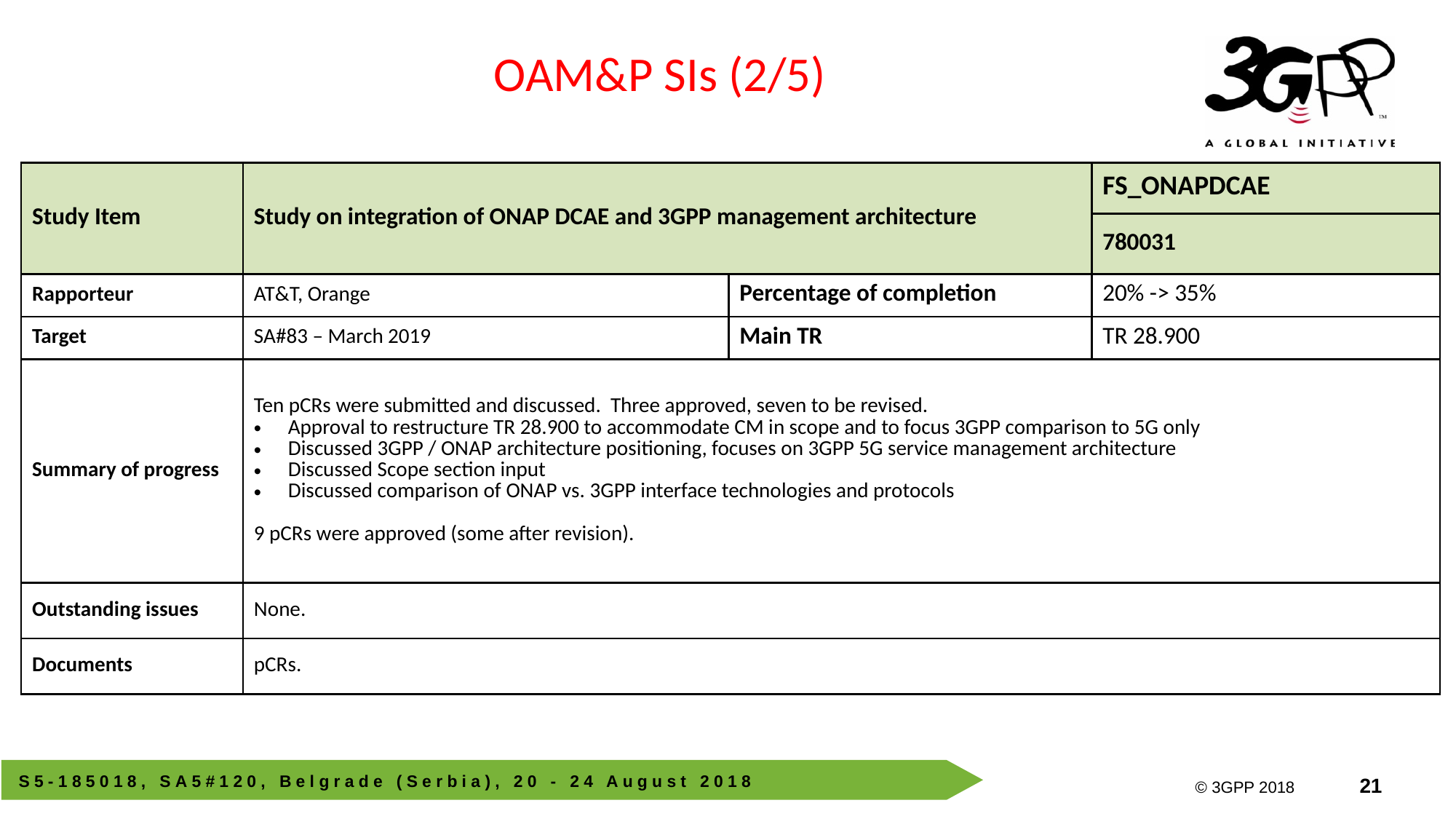

OAM&P SIs (2/5)
| Study Item | Study on integration of ONAP DCAE and 3GPP management architecture |  | FS\_ONAPDCAE |
| --- | --- | --- | --- |
|  |  |  | 780031 |
| Rapporteur | AT&T, Orange | Percentage of completion | 20% -> 35% |
| Target | SA#83 – March 2019 | Main TR | TR 28.900 |
| Summary of progress | Ten pCRs were submitted and discussed. Three approved, seven to be revised. Approval to restructure TR 28.900 to accommodate CM in scope and to focus 3GPP comparison to 5G only Discussed 3GPP / ONAP architecture positioning, focuses on 3GPP 5G service management architecture Discussed Scope section input Discussed comparison of ONAP vs. 3GPP interface technologies and protocols 9 pCRs were approved (some after revision). |  |  |
| Outstanding issues | None. |  |  |
| Documents | pCRs. |  |  |